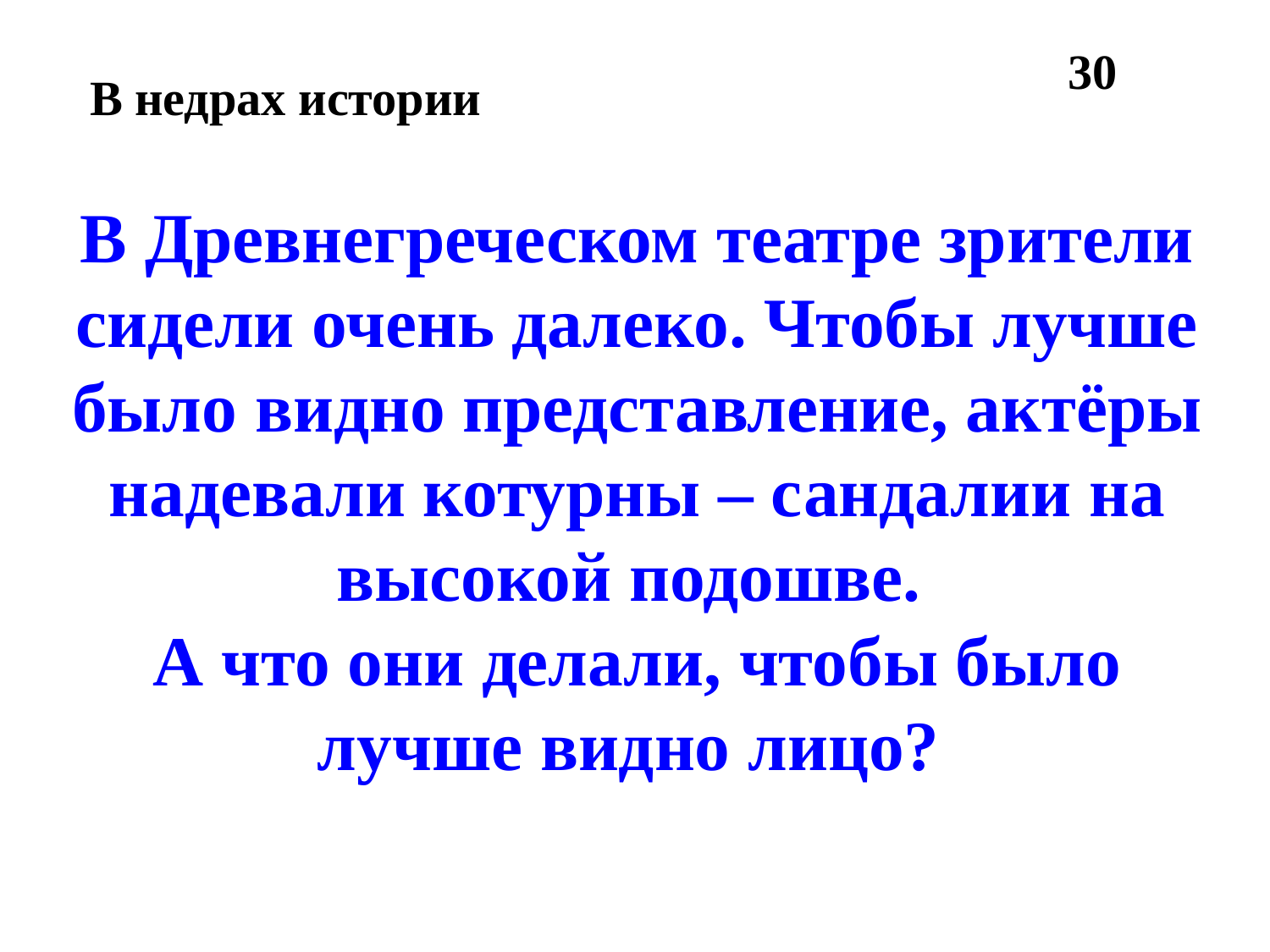

30
В недрах истории
В Древнегреческом театре зрители сидели очень далеко. Чтобы лучше было видно представление, актёры надевали котурны – сандалии на высокой подошве.
А что они делали, чтобы было лучше видно лицо?